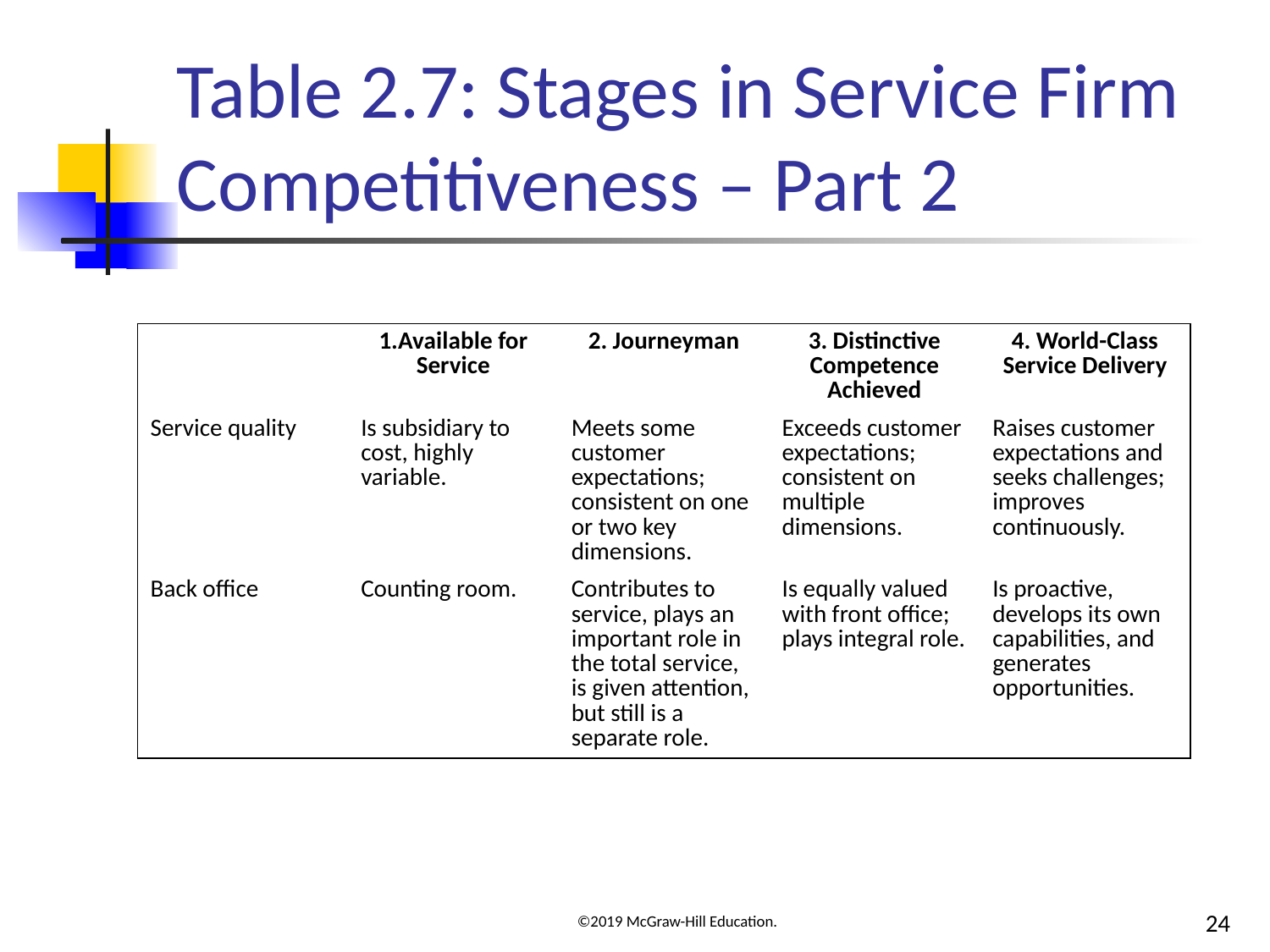

# Table 2.7: Stages in Service Firm Competitiveness – Part 2
| BLANK | 1.Available for Service | 2. Journeyman | 3. Distinctive Competence Achieved | 4. World-Class Service Delivery |
| --- | --- | --- | --- | --- |
| Service quality | Is subsidiary to cost, highly variable. | Meets some customer expectations; consistent on one or two key dimensions. | Exceeds customer expectations; consistent on multiple dimensions. | Raises customer expectations and seeks challenges; improves continuously. |
| Back office | Counting room. | Contributes to service, plays an important role in the total service, is given attention, but still is a separate role. | Is equally valued with front office; plays integral role. | Is proactive, develops its own capabilities, and generates opportunities. |